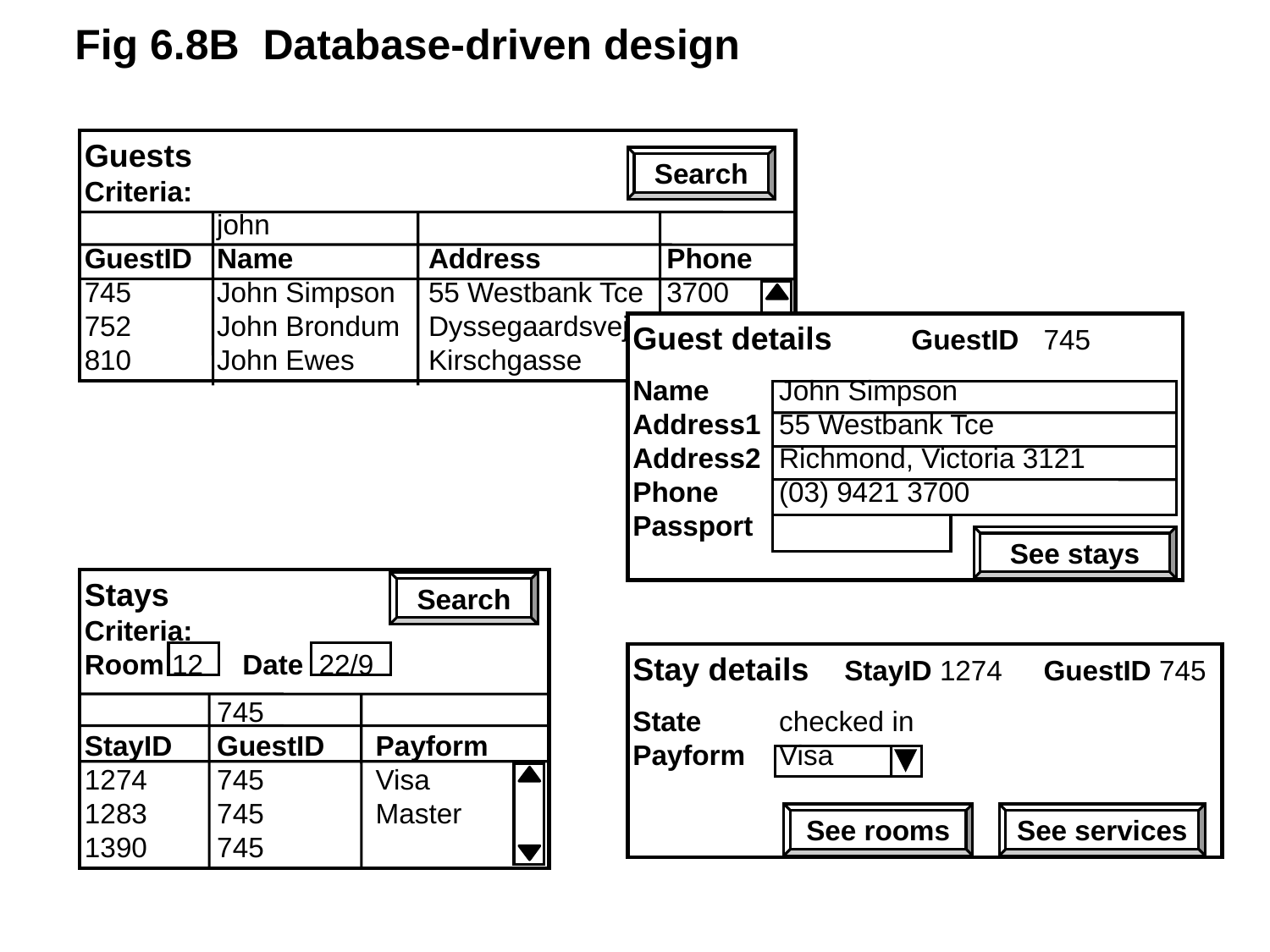

Fig 6.8B  Database-driven design
Guests
Criteria:
	john
GuestID	Name	Address	Phone
745	John Simpson	55 Westbank Tce	3700
752	John Brondum	Dyssegaardsvej	1244
810	John Ewes	Kirschgasse	9450
Search

Guest details	GuestID	745
Name	John Simpson
Address1	55 Westbank Tce
Address2	Richmond, Victoria 3121
Phone	(03) 9421 3700
Passport

See stays
Stays
Criteria:
Room 12     Date  22/9
	745
StayID	GuestID	Payform
1274	745	Visa
1283	745	Master
1390	745
Search

Stay details	StayID 1274	GuestID 745
State	checked in
Payform	Visa

See rooms
See services